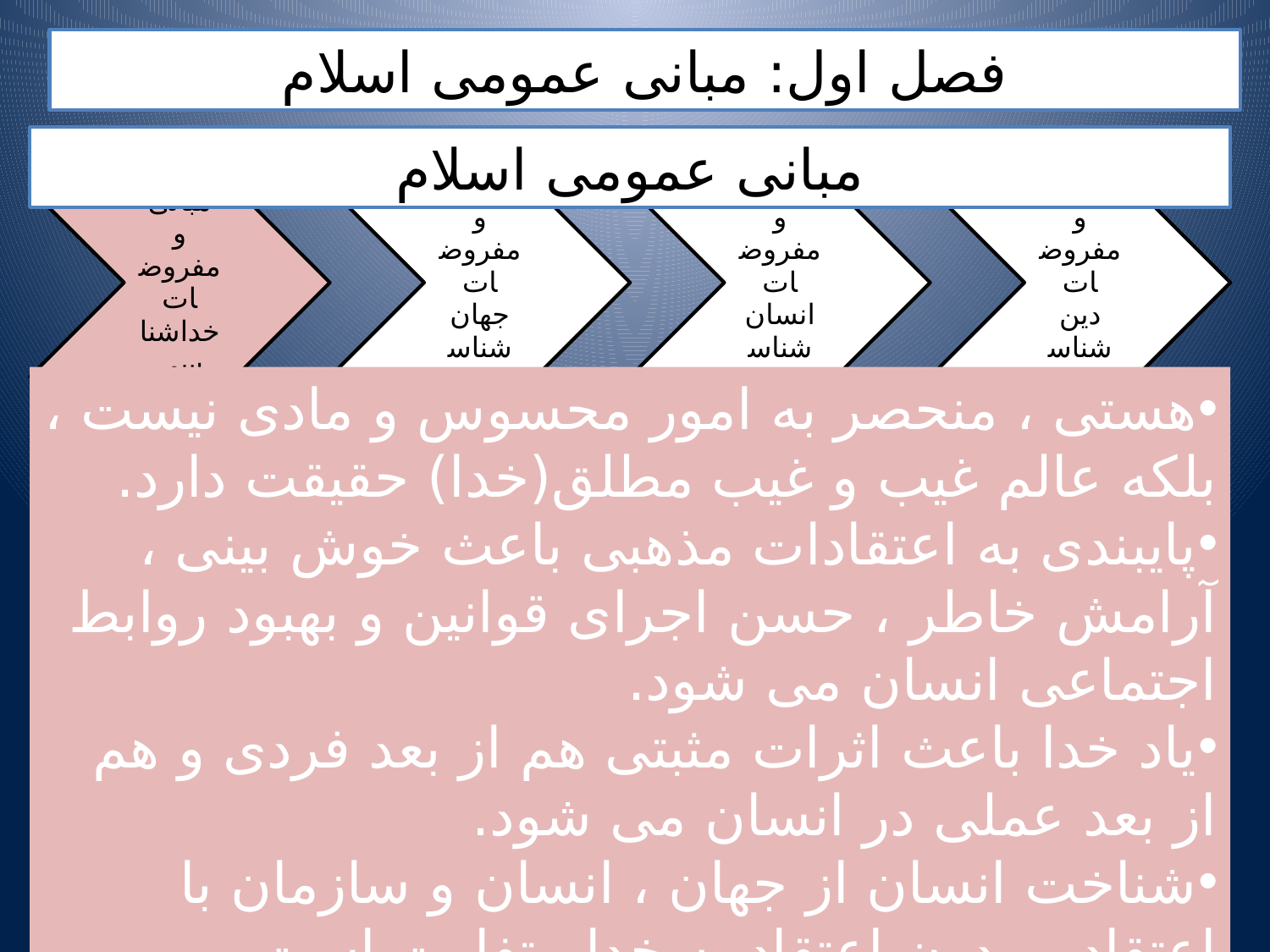

فصل اول: مبانی عمومی اسلام
مبانی عمومی اسلام
مبانی و مفروضات خداشناسی
مبانی و مفروضات انسان شناسی
مبانی و مفروضات دین شناسی
هستی ، منحصر به امور محسوس و مادی نیست ، بلکه عالم غیب و غیب مطلق(خدا) حقیقت دارد.
پایبندی به اعتقادات مذهبی باعث خوش بینی ، آرامش خاطر ، حسن اجرای قوانین و بهبود روابط اجتماعی انسان می شود.
یاد خدا باعث اثرات مثبتی هم از بعد فردی و هم از بعد عملی در انسان می شود.
شناخت انسان از جهان ، انسان و سازمان با اعتقاد و بدون اعتقاد به خدا متفاوت است